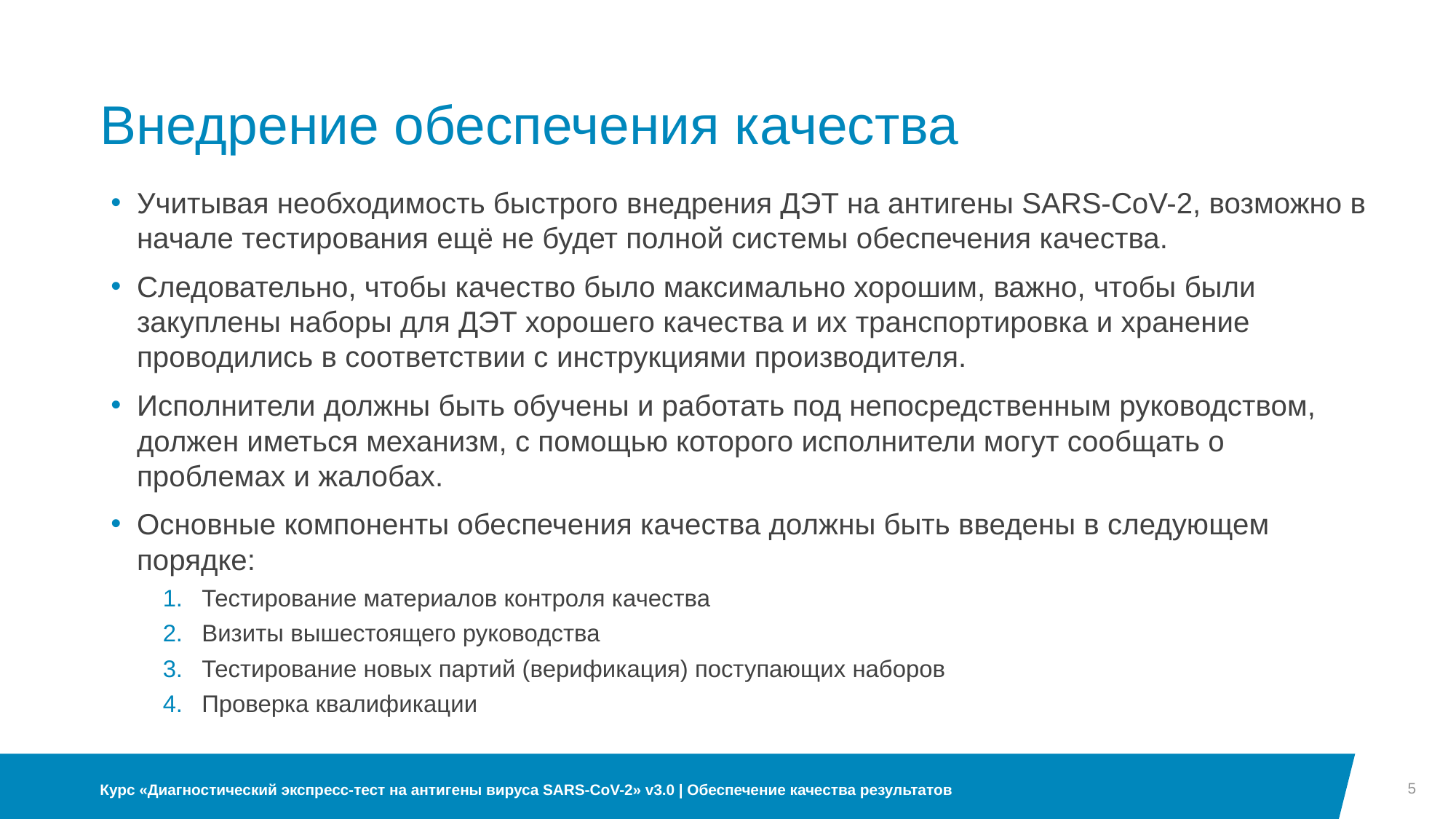

# Внедрение обеспечения качества
Учитывая необходимость быстрого внедрения ДЭТ на антигены SARS-CoV-2, возможно в начале тестирования ещё не будет полной системы обеспечения качества.
Следовательно, чтобы качество было максимально хорошим, важно, чтобы были закуплены наборы для ДЭТ хорошего качества и их транспортировка и хранение проводились в соответствии с инструкциями производителя.
Исполнители должны быть обучены и работать под непосредственным руководством, должен иметься механизм, с помощью которого исполнители могут сообщать о проблемах и жалобах.
Основные компоненты обеспечения качества должны быть введены в следующем порядке:
Тестирование материалов контроля качества
Визиты вышестоящего руководства
Тестирование новых партий (верификация) поступающих наборов
Проверка квалификации

5
Курс «Диагностический экспресс-тест на антигены вируса SARS-CoV-2» v3.0 | Обеспечение качества результатов